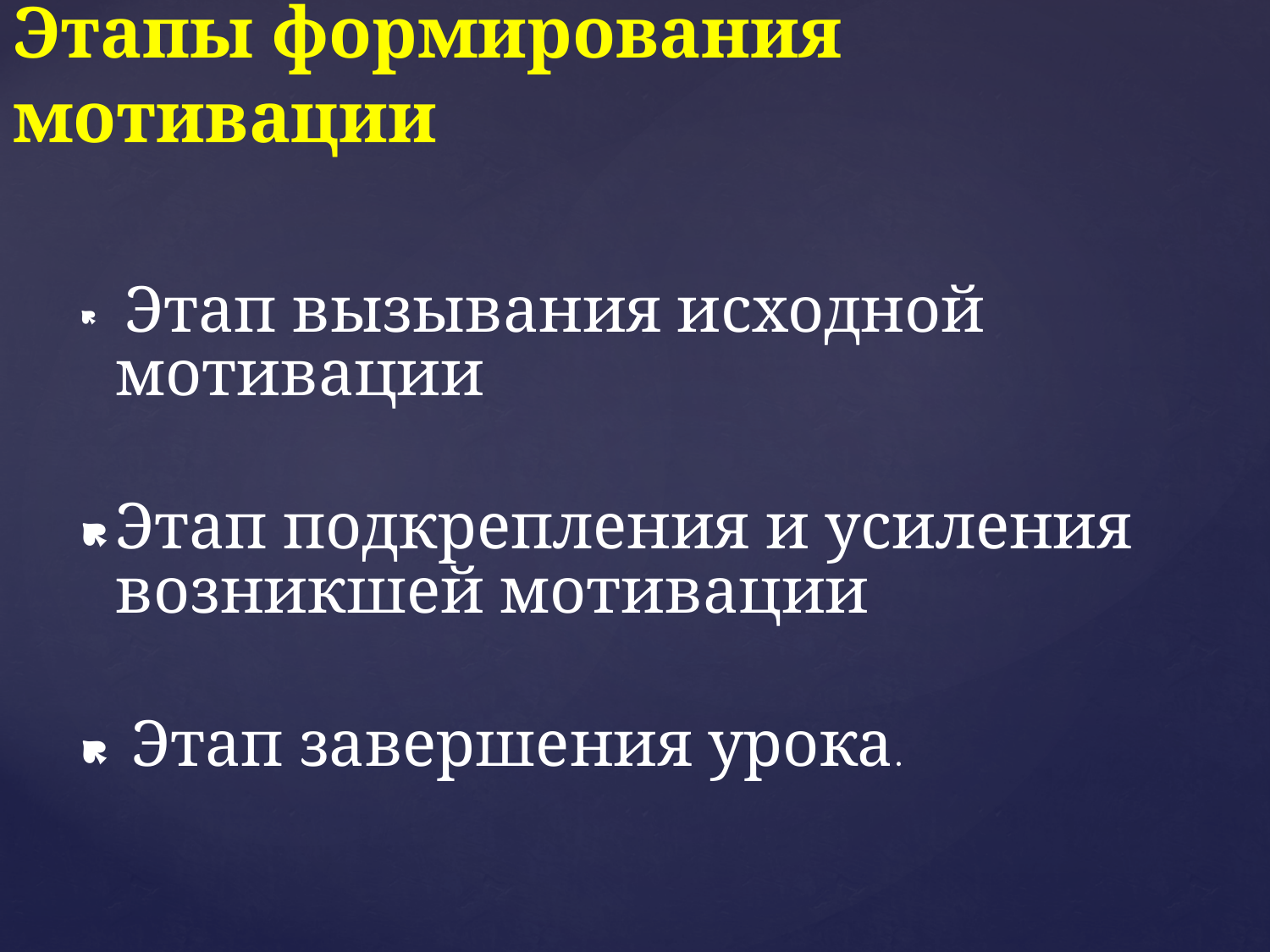

# Этапы формирования мотивации
 Этап вызывания исходной мотивации

Этап подкрепления и усиления возникшей мотивации

 Этап завершения урока.